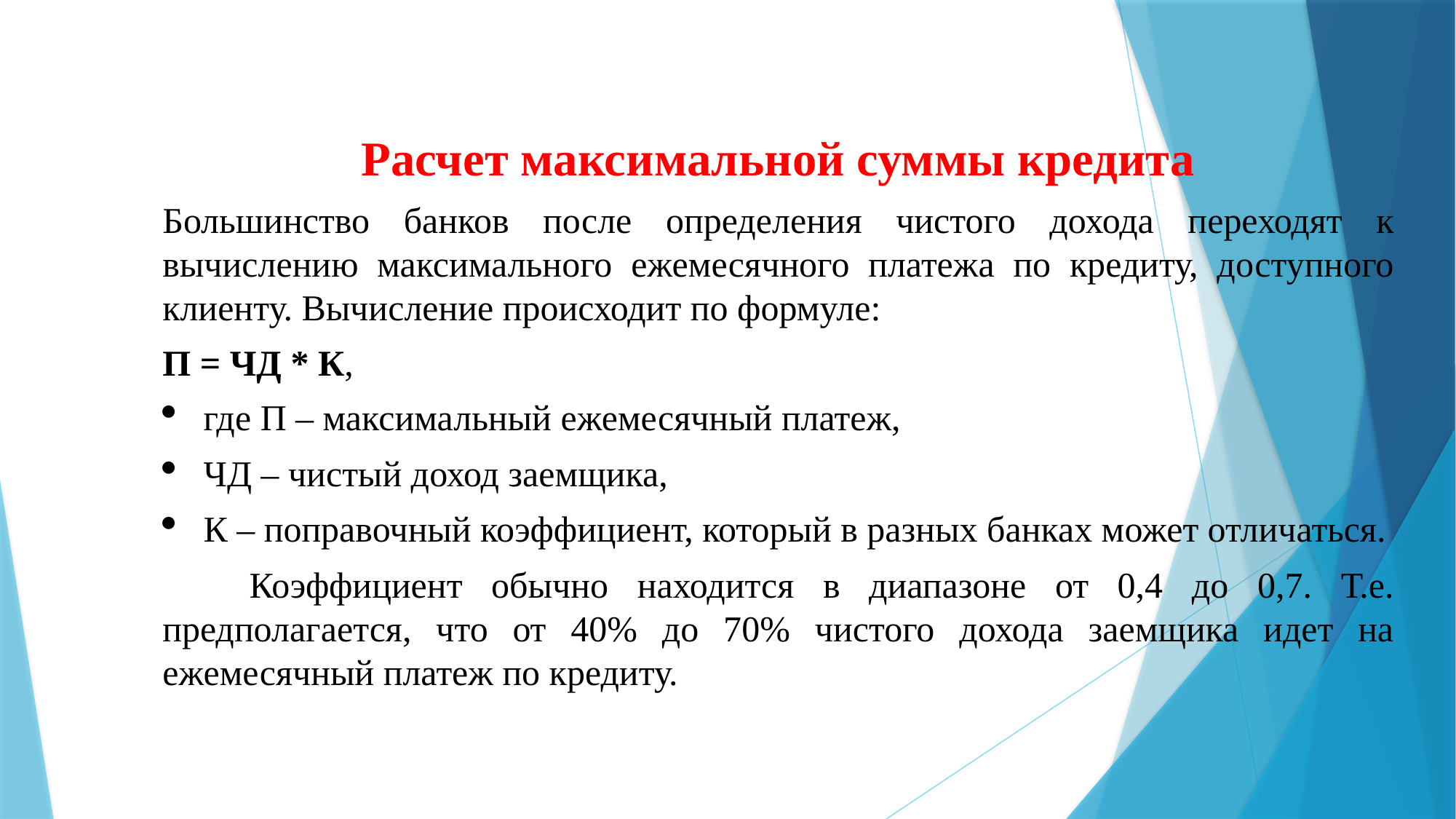

Расчет максимальной суммы кредита
Большинство банков после определения чистого дохода переходят к вычислению максимального ежемесячного платежа по кредиту, доступного клиенту. Вычисление происходит по формуле:
П = ЧД * К,
где П – максимальный ежемесячный платеж,
ЧД – чистый доход заемщика,
К – поправочный коэффициент, который в разных банках может отличаться.
   Коэффициент обычно находится в диапазоне от 0,4 до 0,7. Т.е. предполагается, что от 40% до 70% чистого дохода заемщика идет на ежемесячный платеж по кредиту.